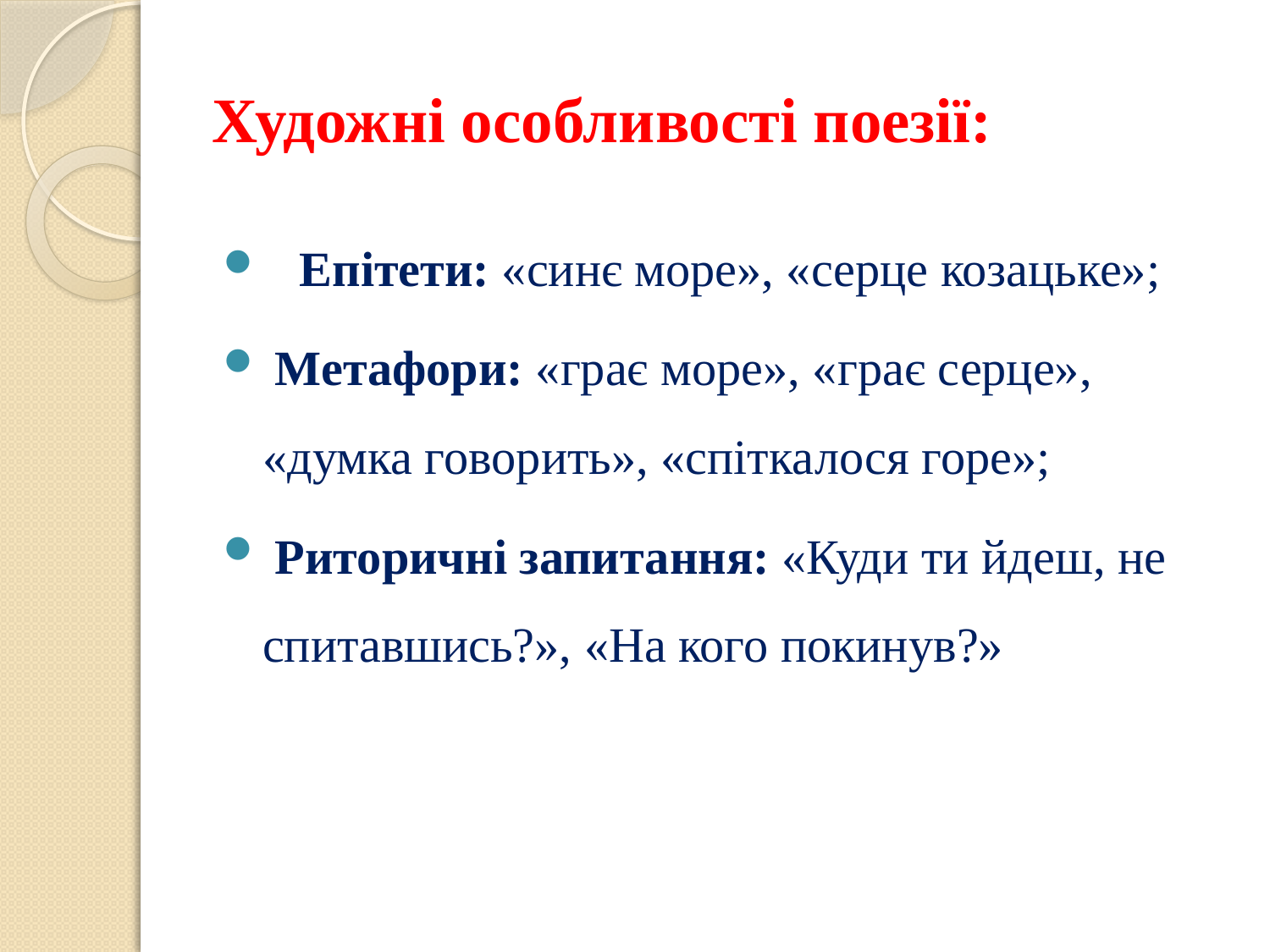

# Художні особливості поезії:
   Епітети: «синє море», «серце козацьке»;
 Метафори: «грає море», «грає серце», «думка говорить», «спіткалося горе»;
 Риторичні запитання: «Куди ти йдеш, не спитавшись?», «На кого покинув?»